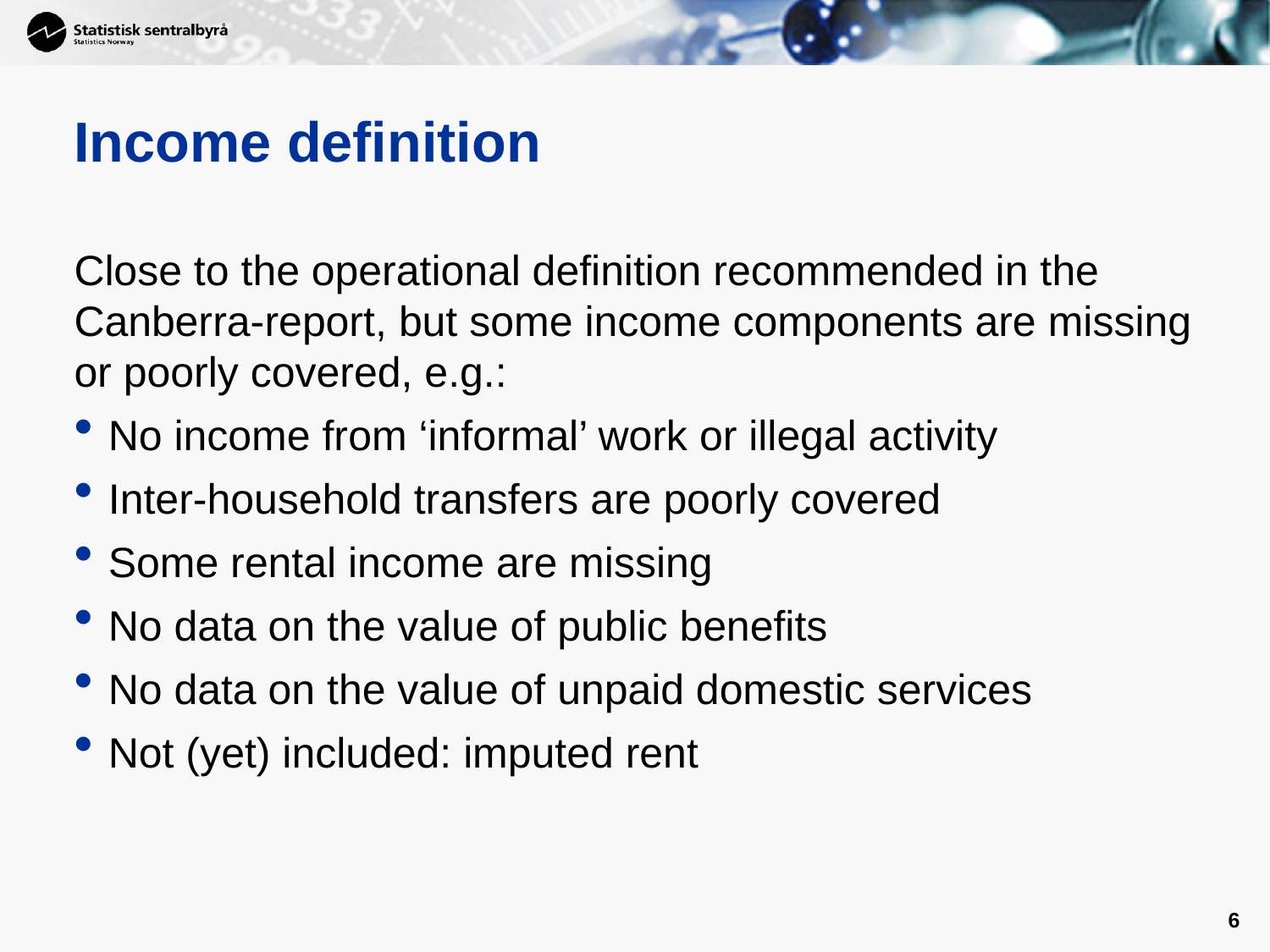

# Income definition
Close to the operational definition recommended in the Canberra-report, but some income components are missing or poorly covered, e.g.:
No income from ‘informal’ work or illegal activity
Inter-household transfers are poorly covered
Some rental income are missing
No data on the value of public benefits
No data on the value of unpaid domestic services
Not (yet) included: imputed rent
6